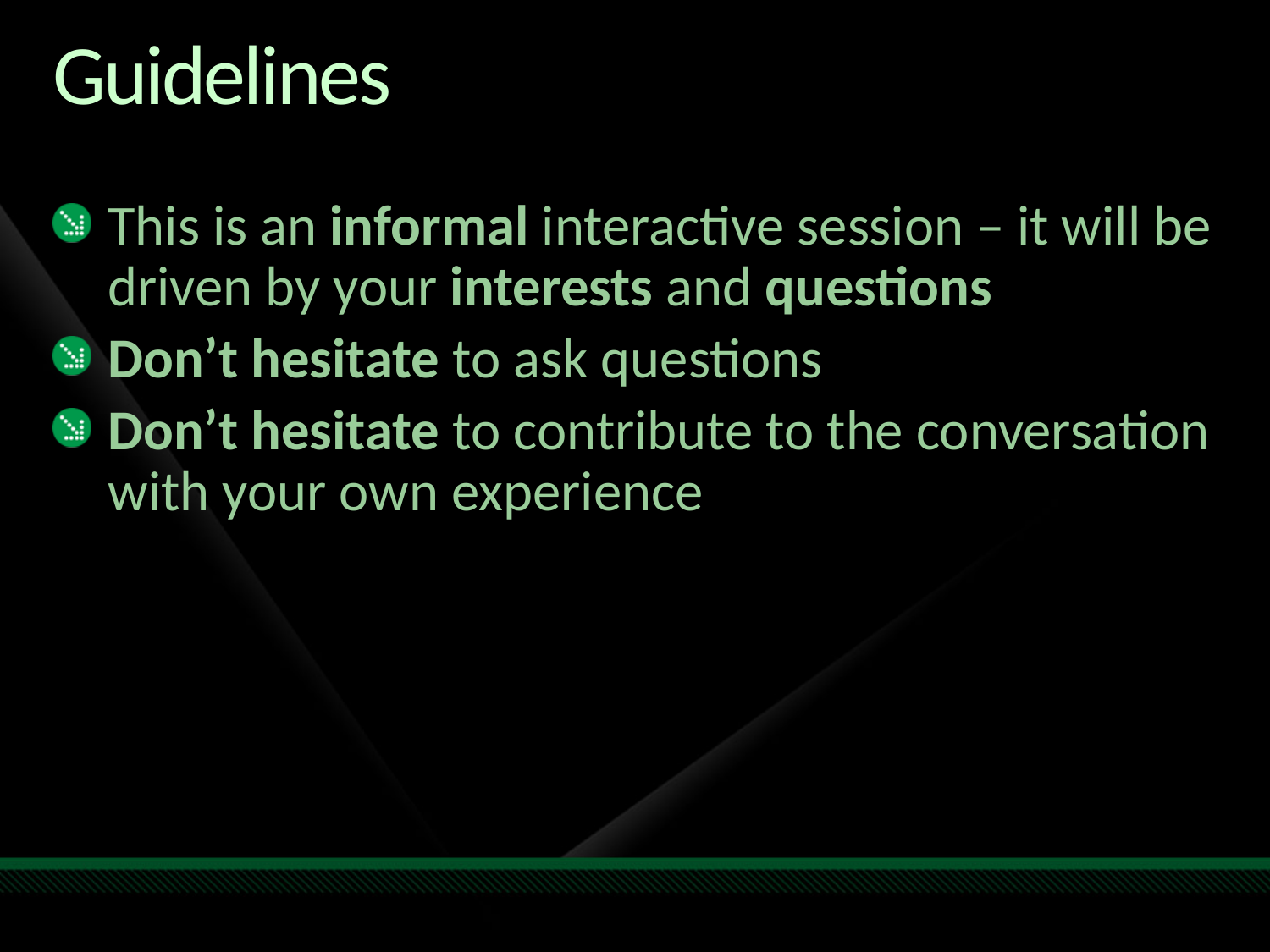

# Guidelines
This is an informal interactive session – it will be driven by your interests and questions
Don’t hesitate to ask questions
Don’t hesitate to contribute to the conversation with your own experience